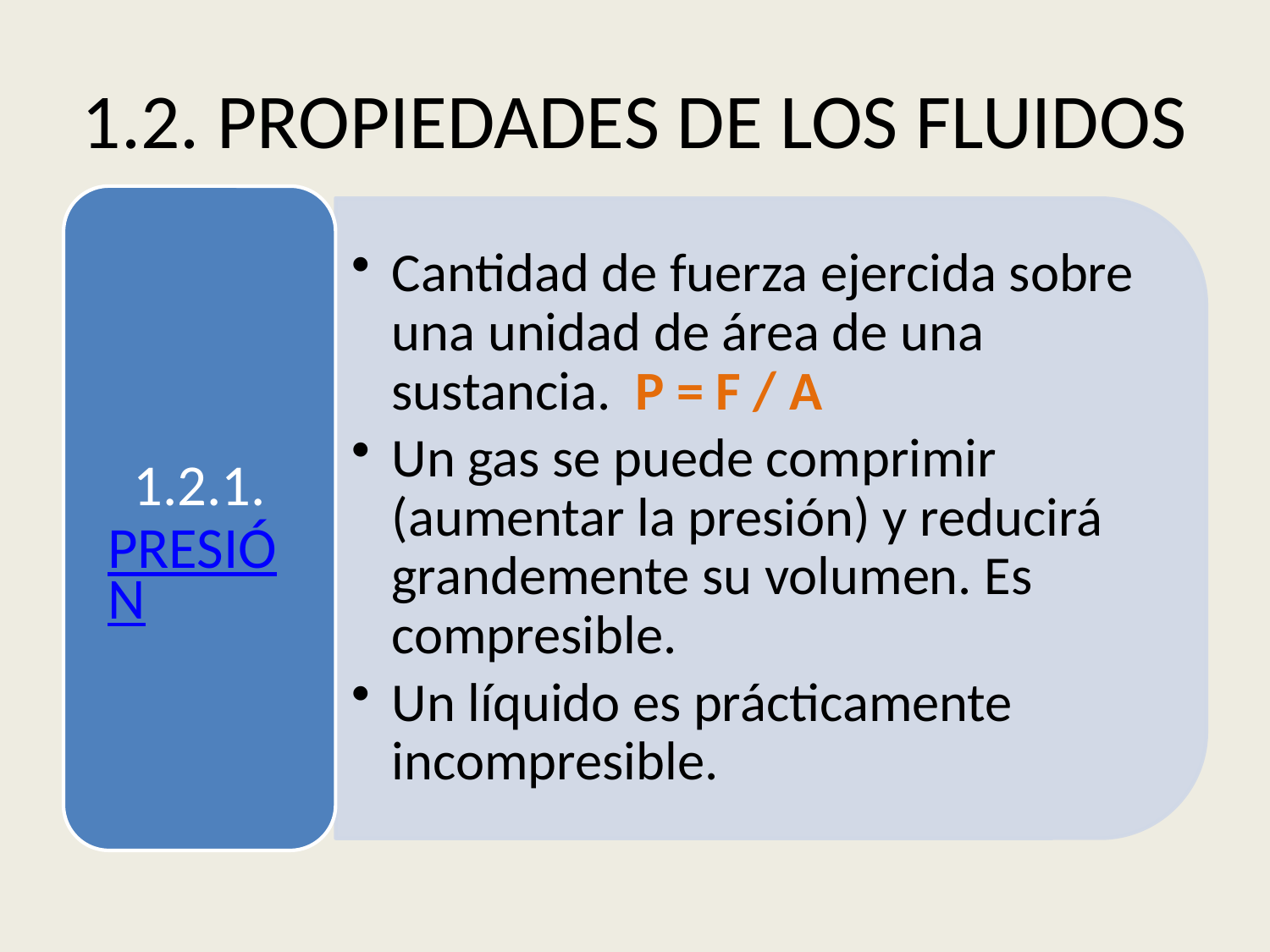

# 1.2. PROPIEDADES DE LOS FLUIDOS
Cantidad de fuerza ejercida sobre una unidad de área de una sustancia.  P = F / A
Un gas se puede comprimir (aumentar la presión) y reducirá grandemente su volumen. Es compresible.
Un líquido es prácticamente incompresible.
1.2.1. PRESIÓN